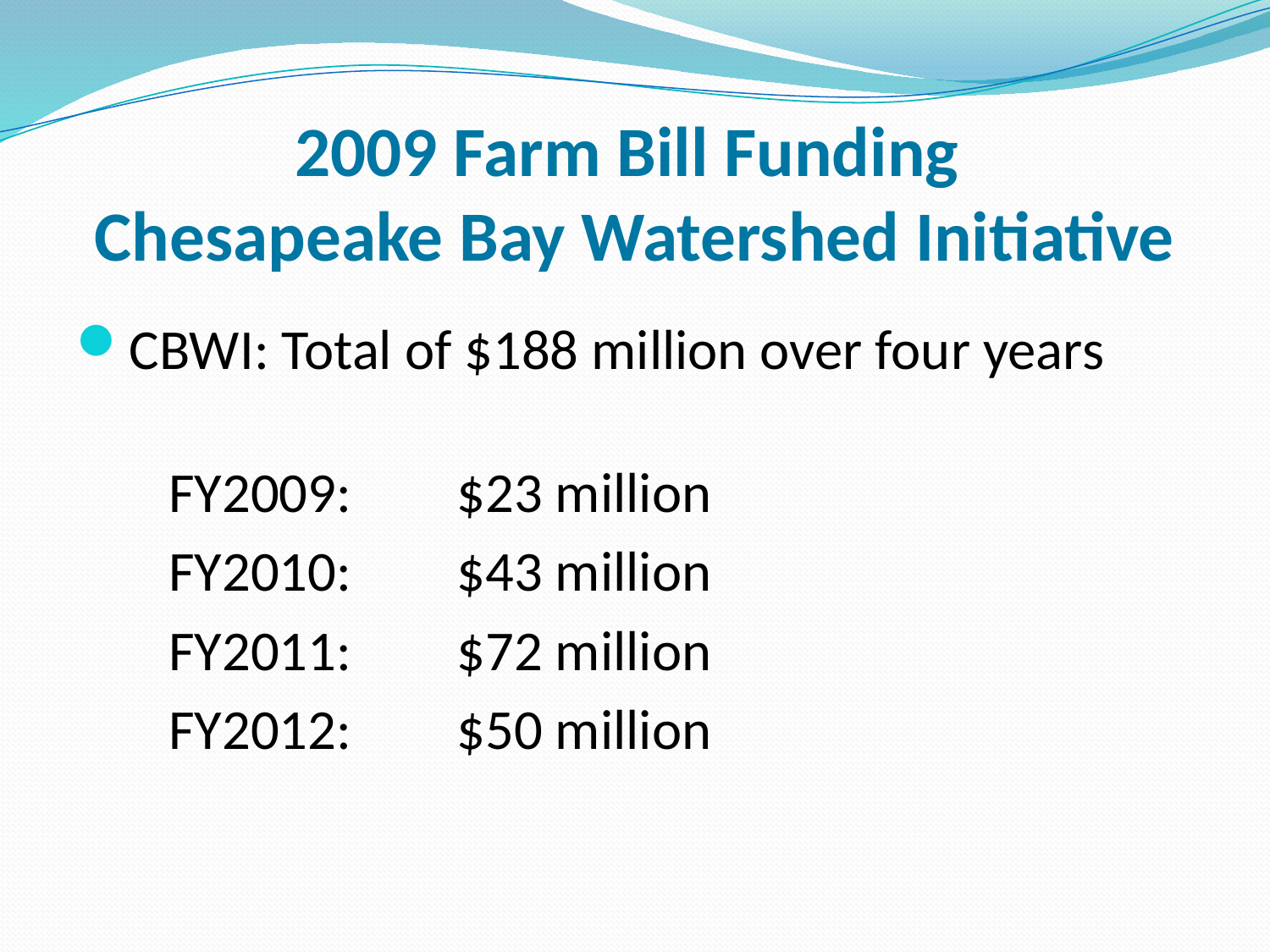

# 2009 Farm Bill Funding Chesapeake Bay Watershed Initiative
CBWI: Total of $188 million over four years

FY2009:	$23 million
FY2010:	$43 million
FY2011:	$72 million
FY2012:	$50 million